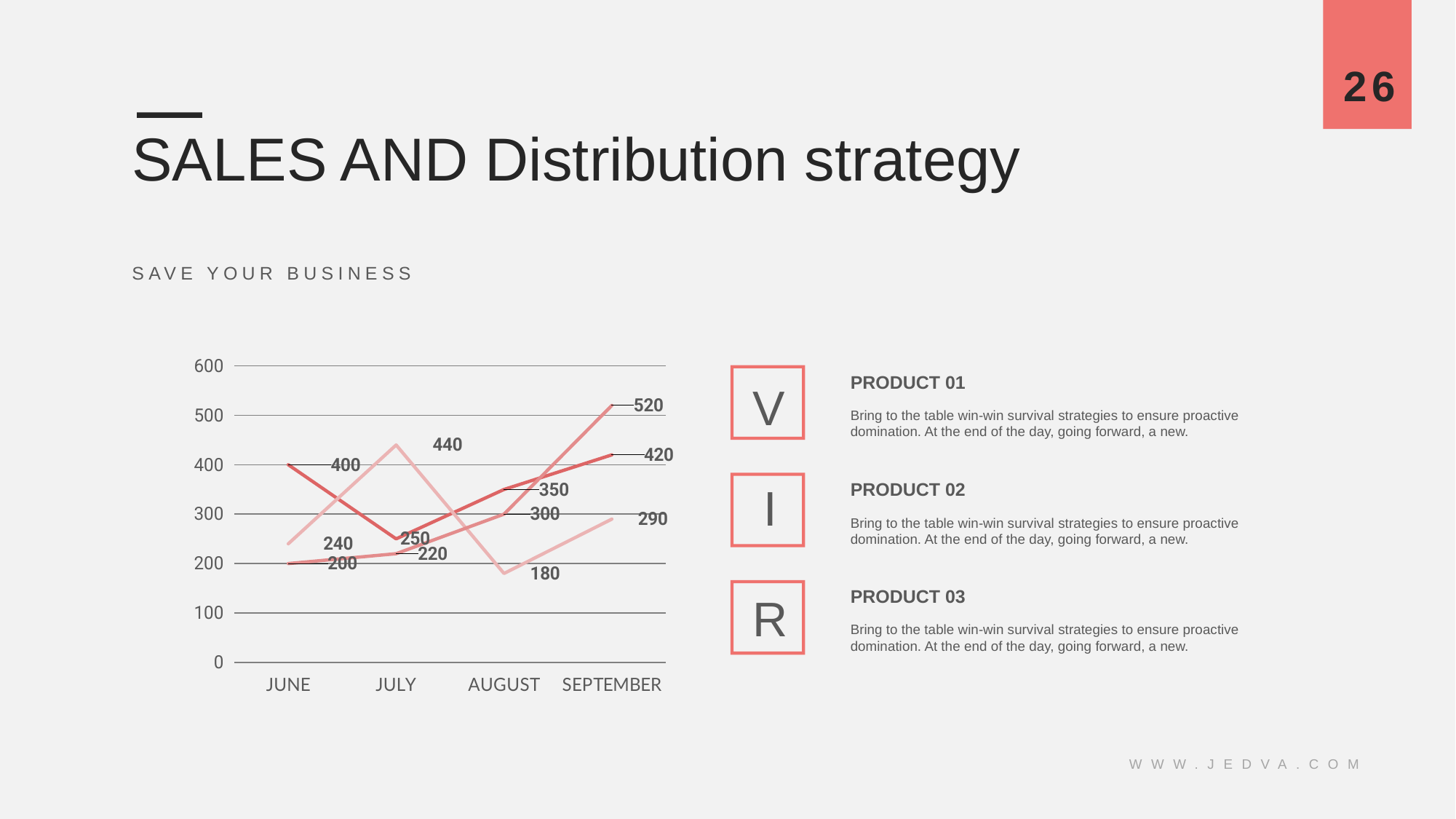

26

SALES AND Distribution strategy
SAVE YOUR BUSINESS

### Chart

| Category | PRODUCT 01 | PRODUCT 02 | PRODUCT 03 |
|---|---|---|---|
| JUNE | 400.0 | 240.0 | 200.0 |
| JULY | 250.0 | 440.0 | 220.0 |
| AUGUST | 350.0 | 180.0 | 300.0 |
| SEPTEMBER | 420.0 | 290.0 | 520.0 |
V
PRODUCT 01
Bring to the table win-win survival strategies to ensure proactive domination. At the end of the day, going forward, a new.
I

PRODUCT 02
Bring to the table win-win survival strategies to ensure proactive domination. At the end of the day, going forward, a new.
PRODUCT 03

R
Bring to the table win-win survival strategies to ensure proactive domination. At the end of the day, going forward, a new.
WWW.JEDVA.COM